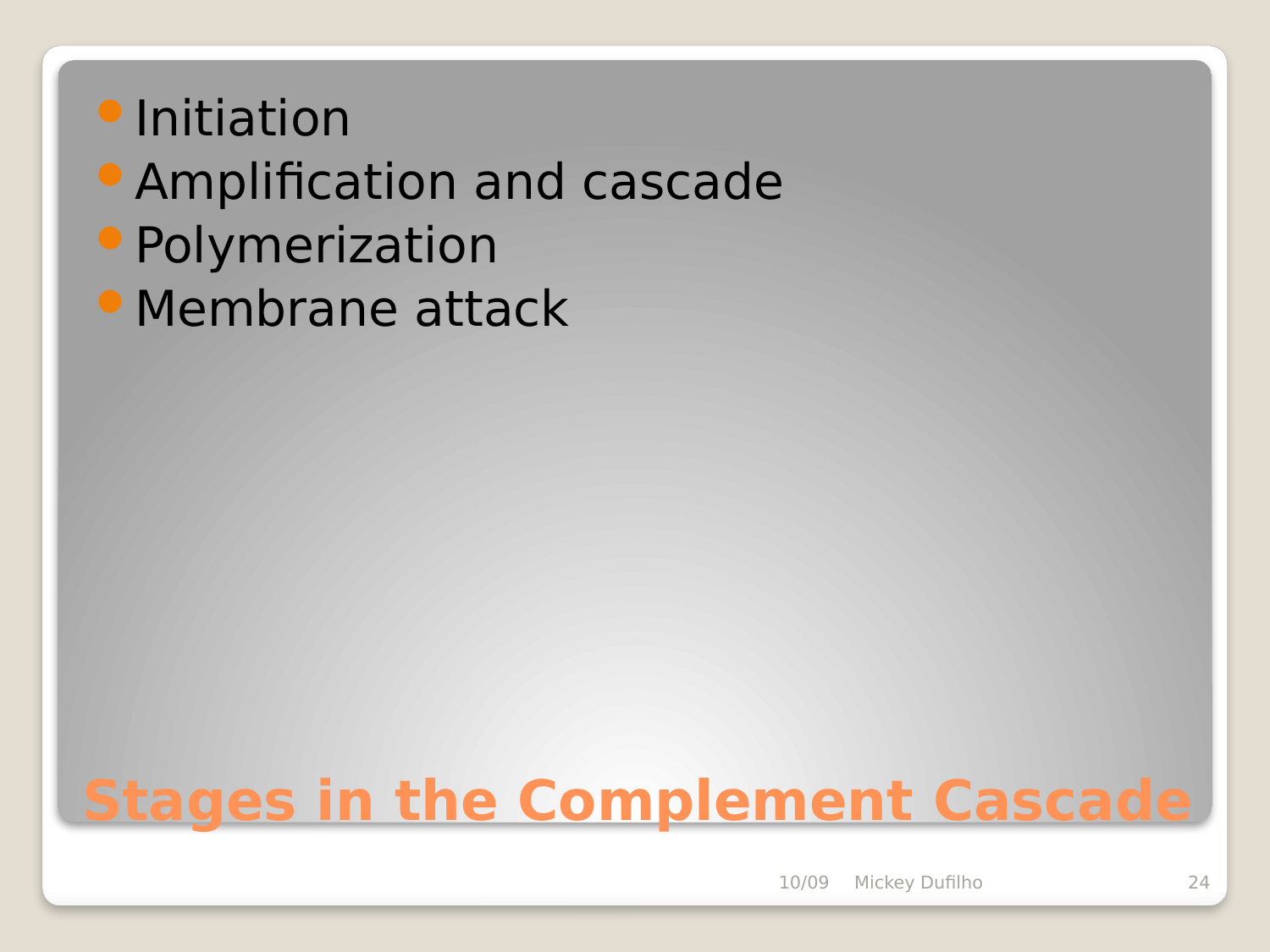

Initiation
Amplification and cascade
Polymerization
Membrane attack
# Stages in the Complement Cascade
10/09
Mickey Dufilho
24